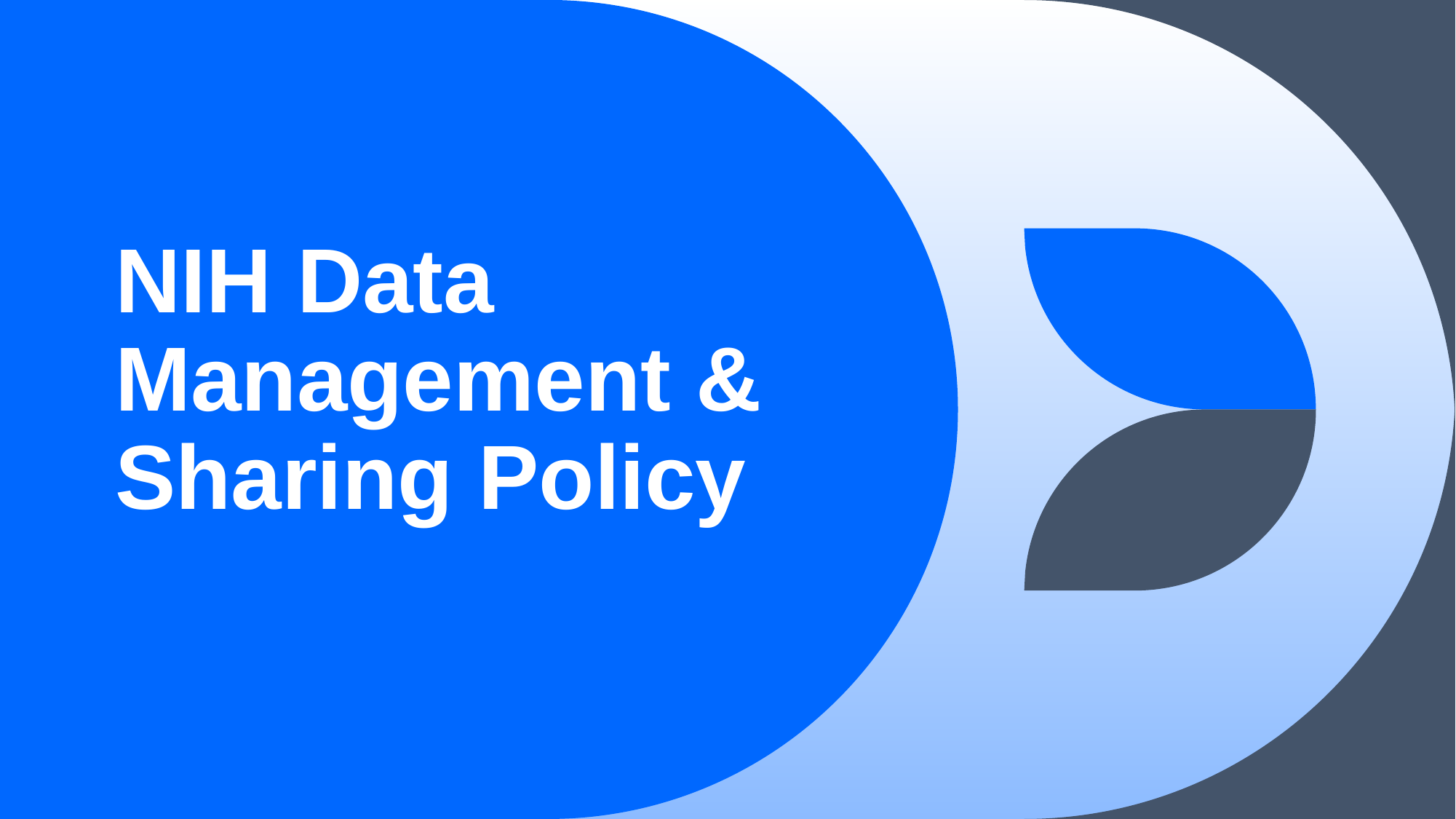

# NIH Data Management & Sharing Policy